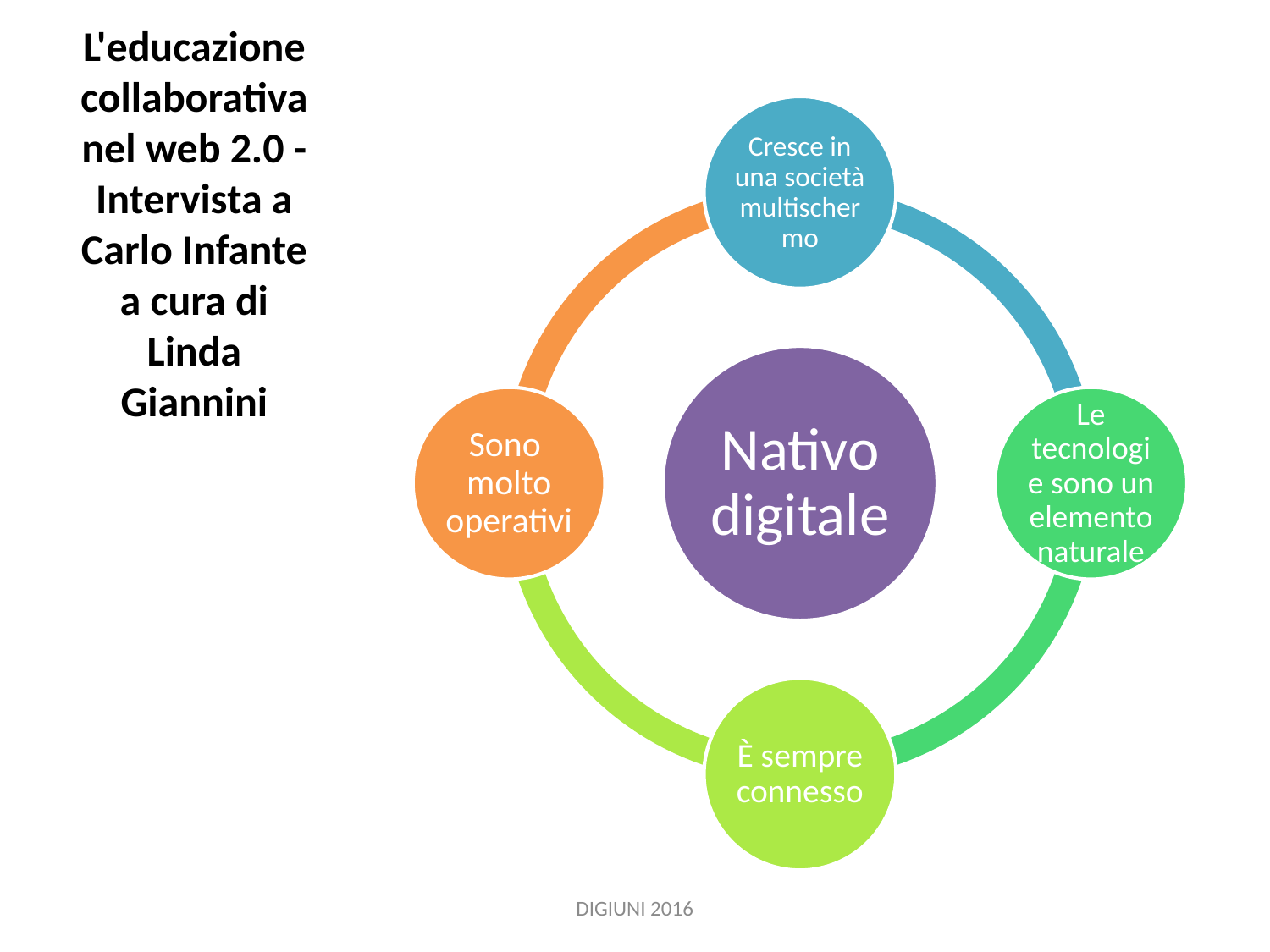

# L'educazione collaborativa nel web 2.0 - Intervista a Carlo Infante a cura di Linda Giannini
Nativo digitale
Cresce in una società multischermo
Le tecnologie sono un elemento naturale
È sempre connesso
Sono  molto operativi
DIGIUNI 2016